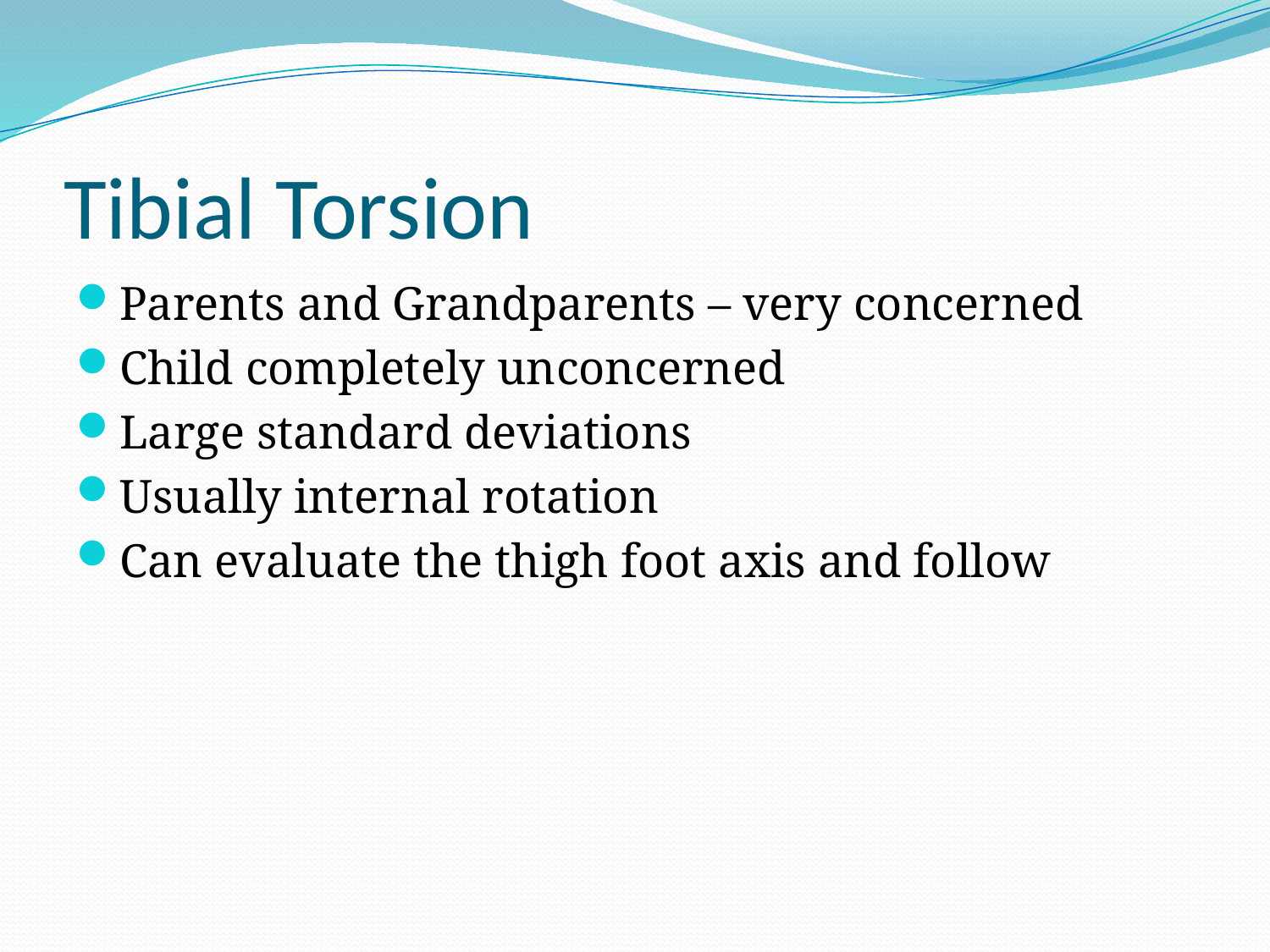

# Tibial Torsion
Parents and Grandparents – very concerned
Child completely unconcerned
Large standard deviations
Usually internal rotation
Can evaluate the thigh foot axis and follow